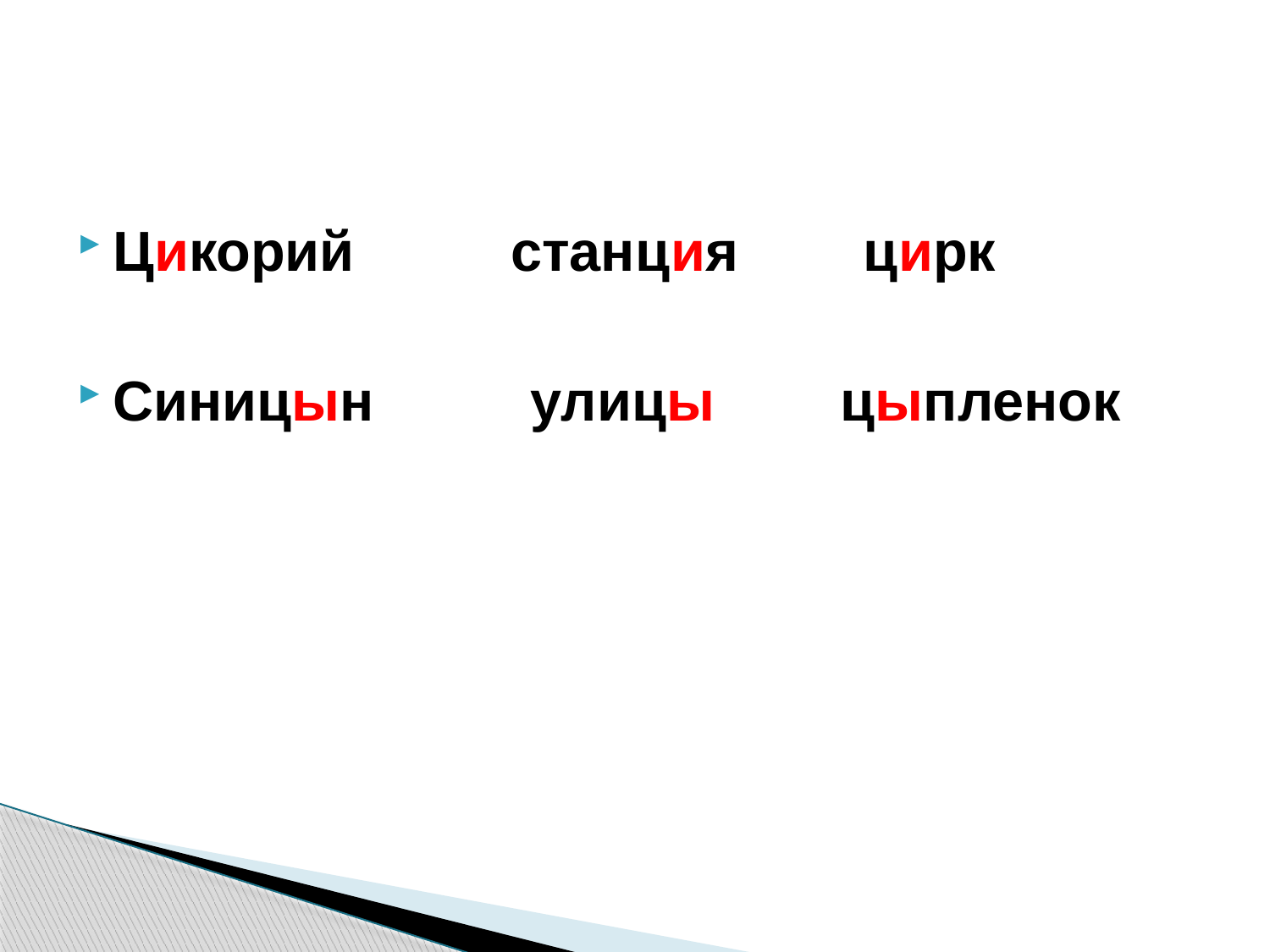

#
Цикорий          станция        цирк

Синицын          улицы        цыпленок